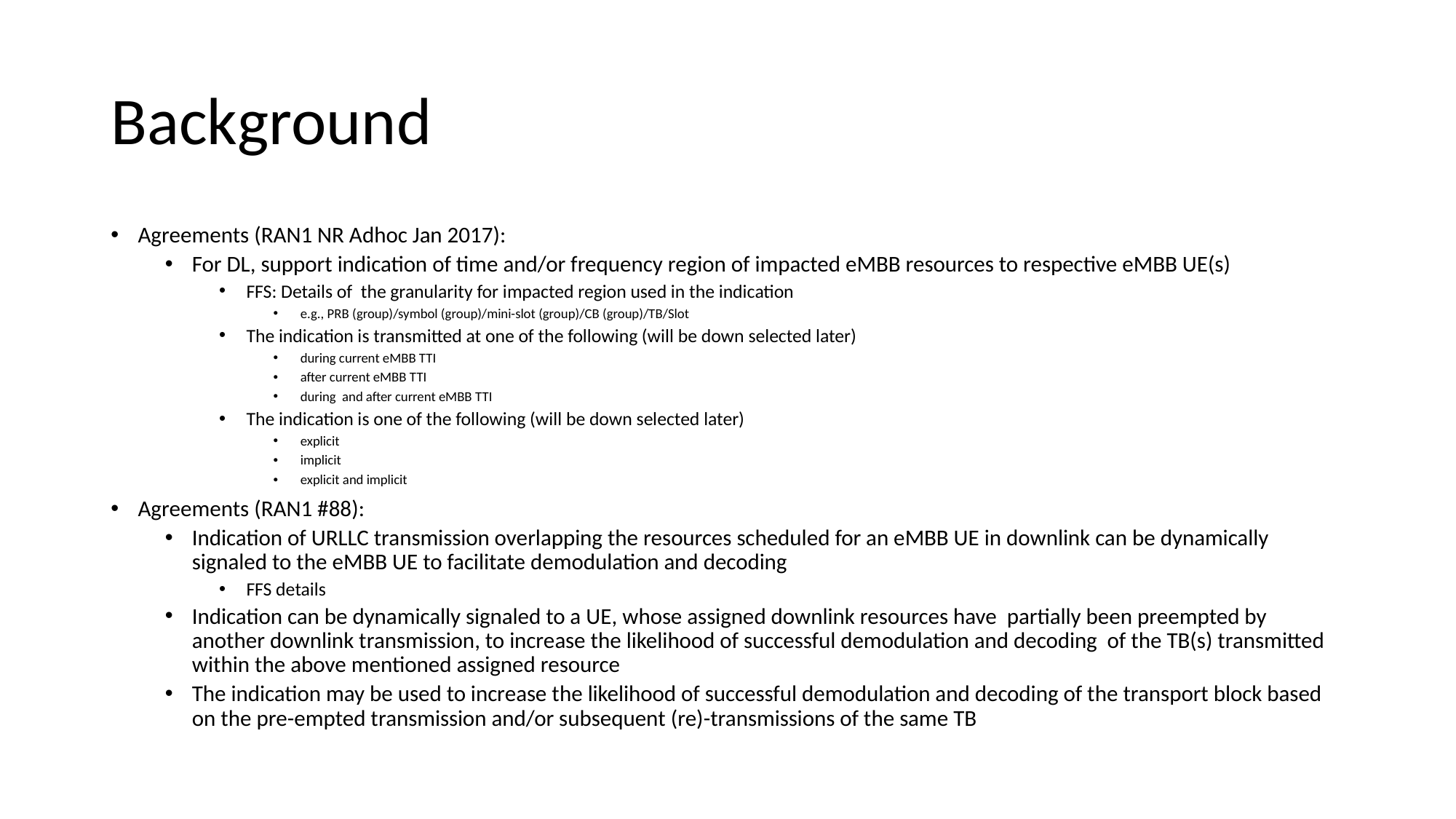

# Background
Agreements (RAN1 NR Adhoc Jan 2017):
For DL, support indication of time and/or frequency region of impacted eMBB resources to respective eMBB UE(s)
FFS: Details of  the granularity for impacted region used in the indication
e.g., PRB (group)/symbol (group)/mini-slot (group)/CB (group)/TB/Slot
The indication is transmitted at one of the following (will be down selected later)
during current eMBB TTI
after current eMBB TTI
during  and after current eMBB TTI
The indication is one of the following (will be down selected later)
explicit
implicit
explicit and implicit
Agreements (RAN1 #88):
Indication of URLLC transmission overlapping the resources scheduled for an eMBB UE in downlink can be dynamically signaled to the eMBB UE to facilitate demodulation and decoding
FFS details
Indication can be dynamically signaled to a UE, whose assigned downlink resources have  partially been preempted by another downlink transmission, to increase the likelihood of successful demodulation and decoding  of the TB(s) transmitted within the above mentioned assigned resource
The indication may be used to increase the likelihood of successful demodulation and decoding of the transport block based on the pre-empted transmission and/or subsequent (re)-transmissions of the same TB